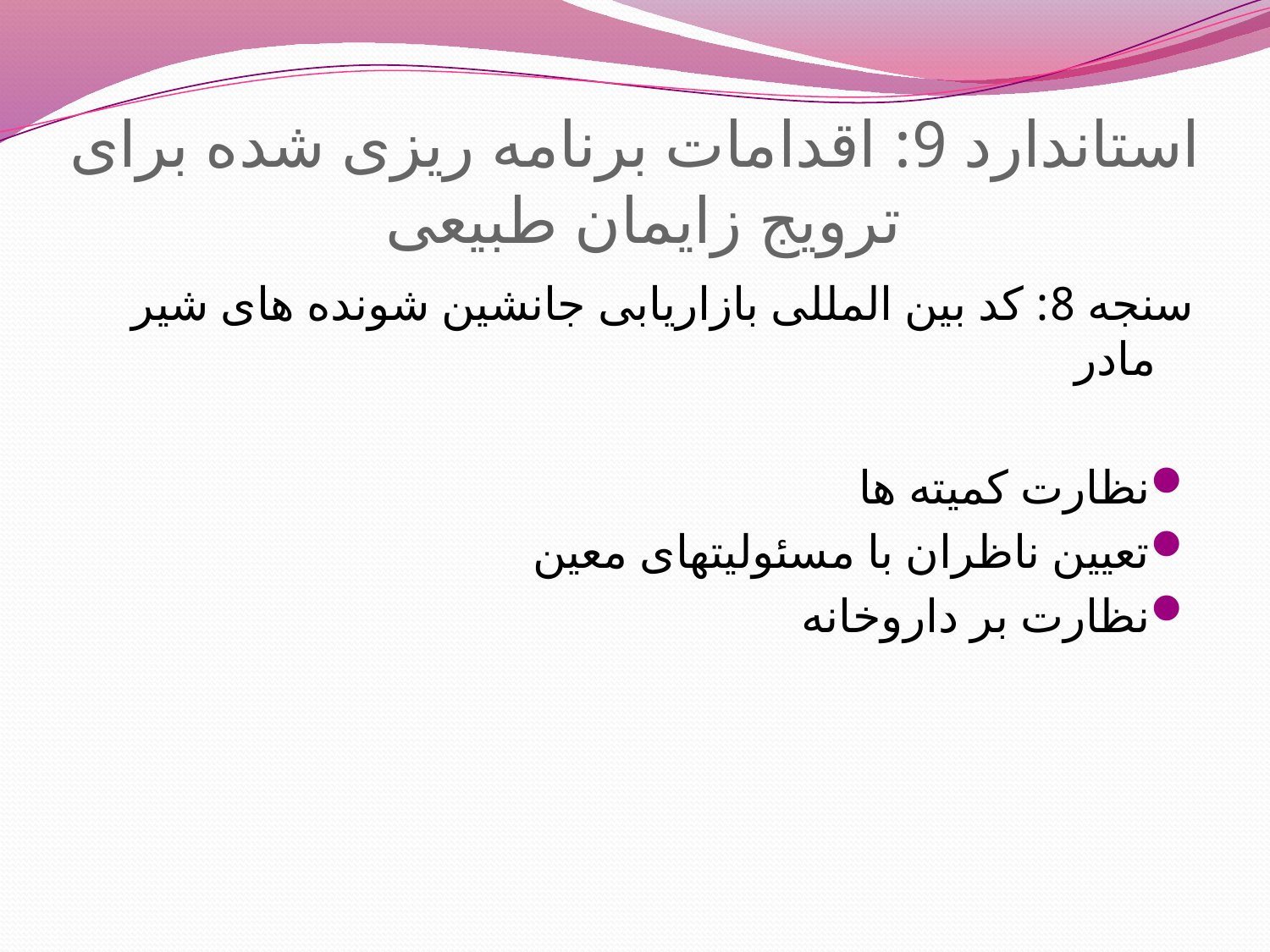

# استاندارد 9: اقدامات برنامه ریزی شده برای ترویج زایمان طبیعی
سنجه 8: کد بین المللی بازاریابی جانشین شونده های شیر مادر

نظارت کمیته ها
تعیین ناظران با مسئولیتهای معین
نظارت بر داروخانه